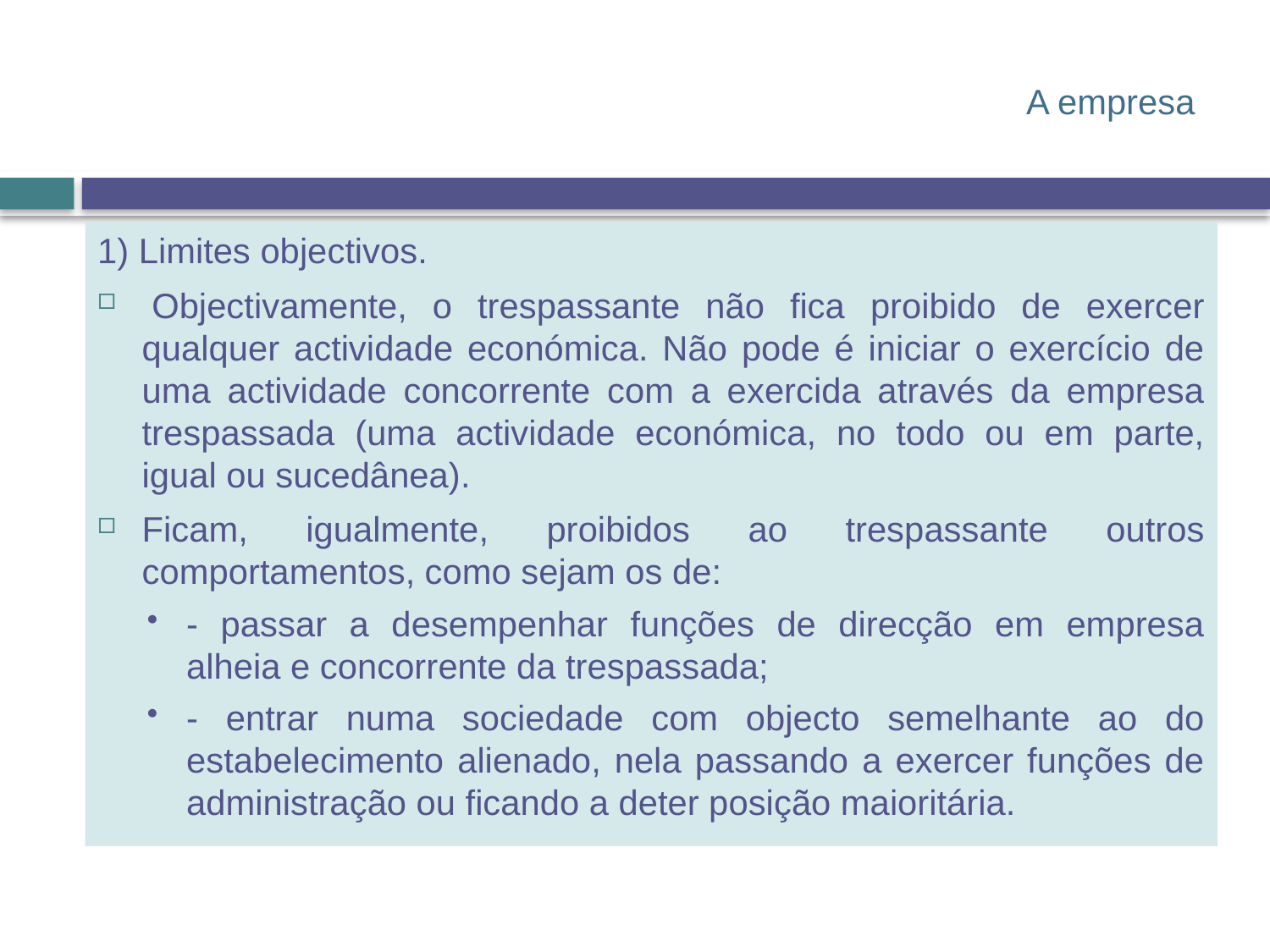

# A empresa
1) Limites objectivos.
 Objectivamente, o trespassante não fica proibido de exercer qualquer actividade económica. Não pode é iniciar o exercício de uma actividade concorrente com a exercida através da empresa trespassada (uma actividade económica, no todo ou em parte, igual ou sucedânea).
Ficam, igualmente, proibidos ao trespassante outros comportamentos, como sejam os de:
- passar a desempenhar funções de direcção em empresa alheia e concorrente da trespassada;
- entrar numa sociedade com objecto semelhante ao do estabelecimento alienado, nela passando a exercer funções de administração ou ficando a deter posição maioritária.